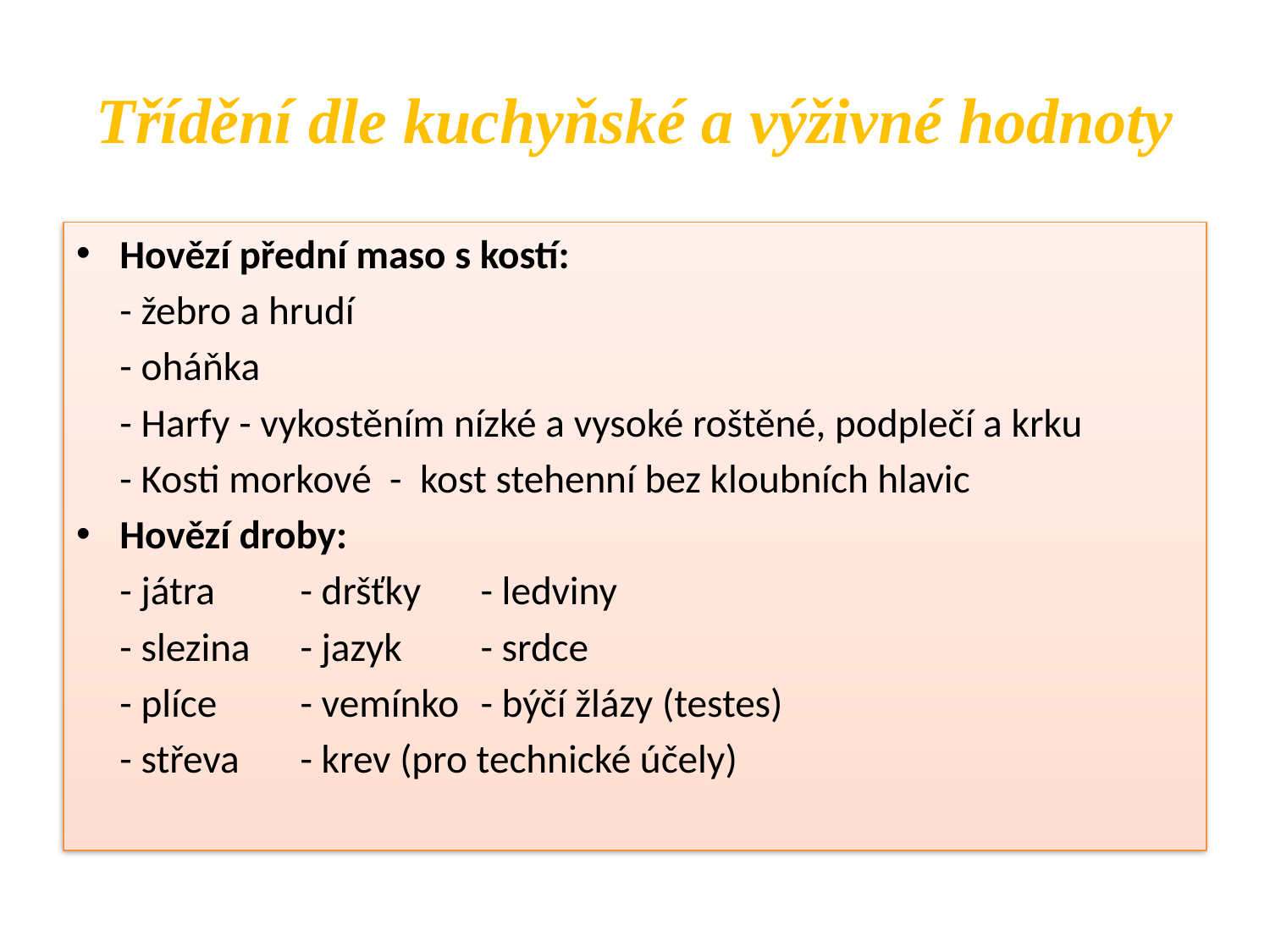

# Třídění dle kuchyňské a výživné hodnoty
Hovězí přední maso s kostí:
	- žebro a hrudí
	- oháňka
	- Harfy - vykostěním nízké a vysoké roštěné, podplečí a krku
	- Kosti morkové  -  kost stehenní bez kloubních hlavic
Hovězí droby:
	- játra		- dršťky		- ledviny
	- slezina		- jazyk			- srdce
	- plíce		- vemínko		- býčí žlázy (testes)
	- střeva		- krev (pro technické účely)